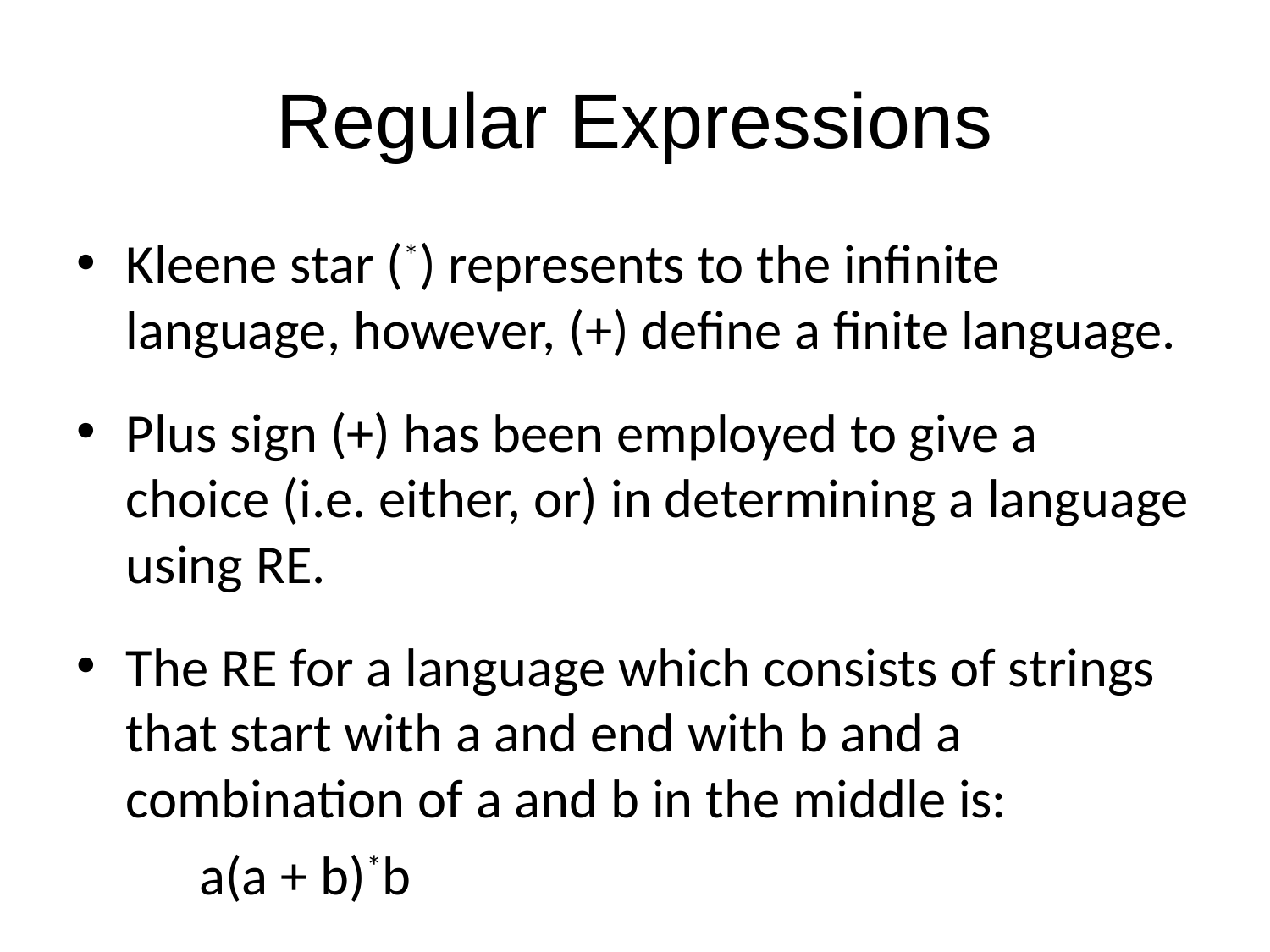

# Regular Expressions
Kleene star (*) represents to the infinite language, however, (+) define a finite language.

Plus sign (+) has been employed to give a choice (i.e. either, or) in determining a language using RE.

The RE for a language which consists of strings that start with a and end with b and a combination of a and b in the middle is:
			a(a + b)*b